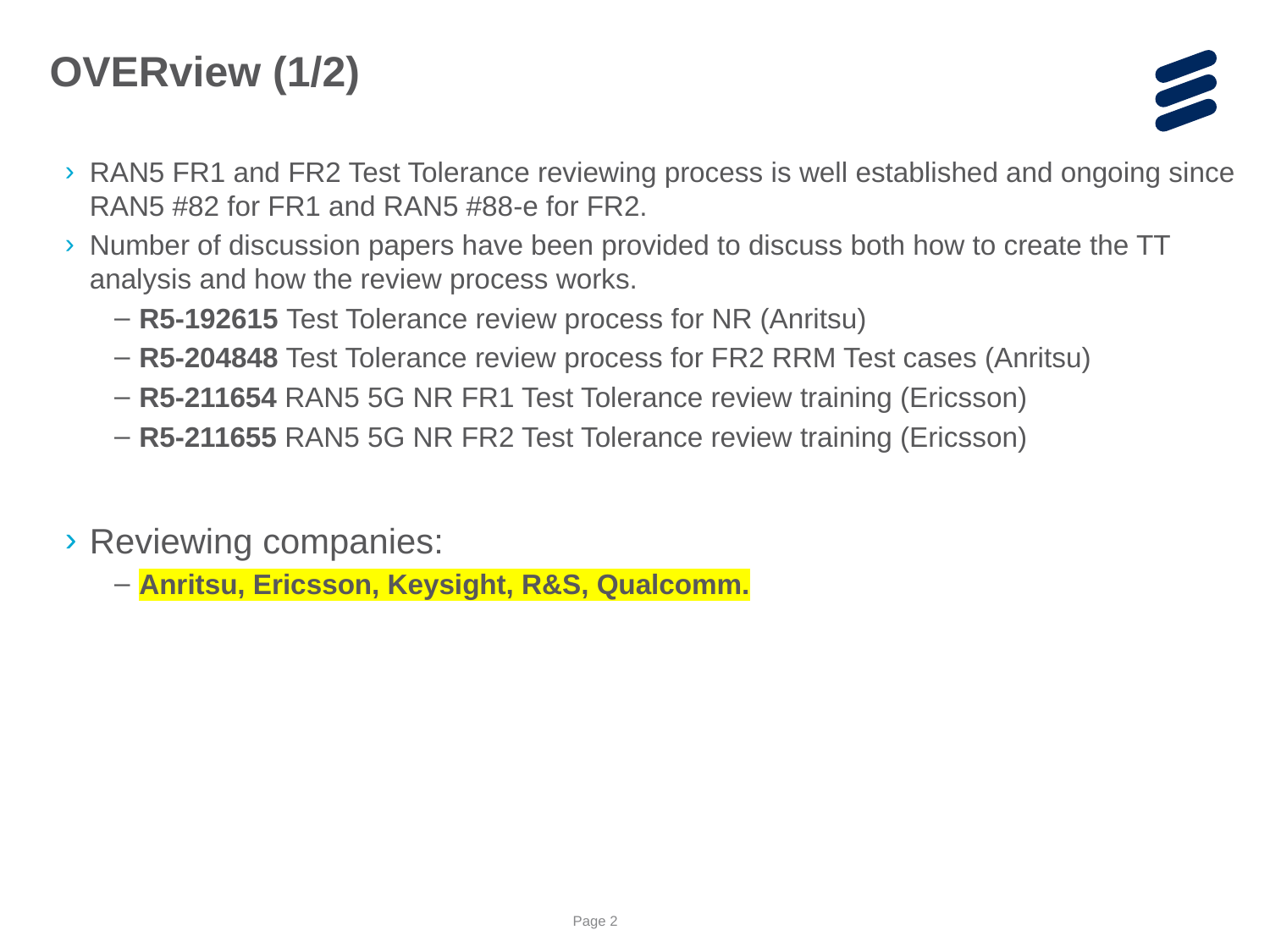

OVERview (1/2)
RAN5 FR1 and FR2 Test Tolerance reviewing process is well established and ongoing since RAN5 #82 for FR1 and RAN5 #88-e for FR2.
Number of discussion papers have been provided to discuss both how to create the TT analysis and how the review process works.
R5-192615 Test Tolerance review process for NR (Anritsu)
R5-204848 Test Tolerance review process for FR2 RRM Test cases (Anritsu)
R5-211654 RAN5 5G NR FR1 Test Tolerance review training (Ericsson)
R5-211655 RAN5 5G NR FR2 Test Tolerance review training (Ericsson)

Reviewing companies:
Anritsu, Ericsson, Keysight, R&S, Qualcomm.